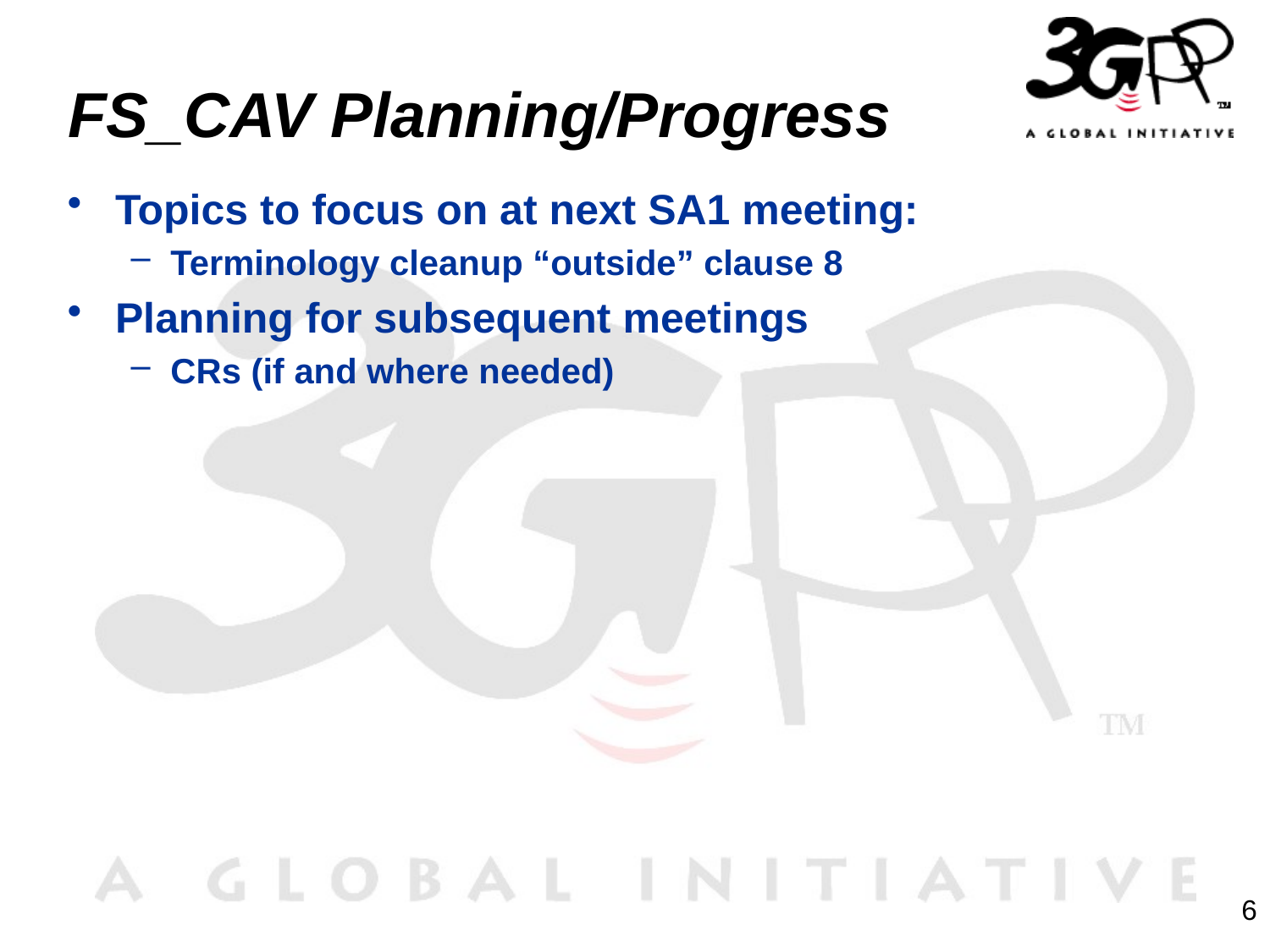

# FS_CAV Planning/Progress
Topics to focus on at next SA1 meeting:
Terminology cleanup “outside” clause 8
Planning for subsequent meetings
CRs (if and where needed)
6